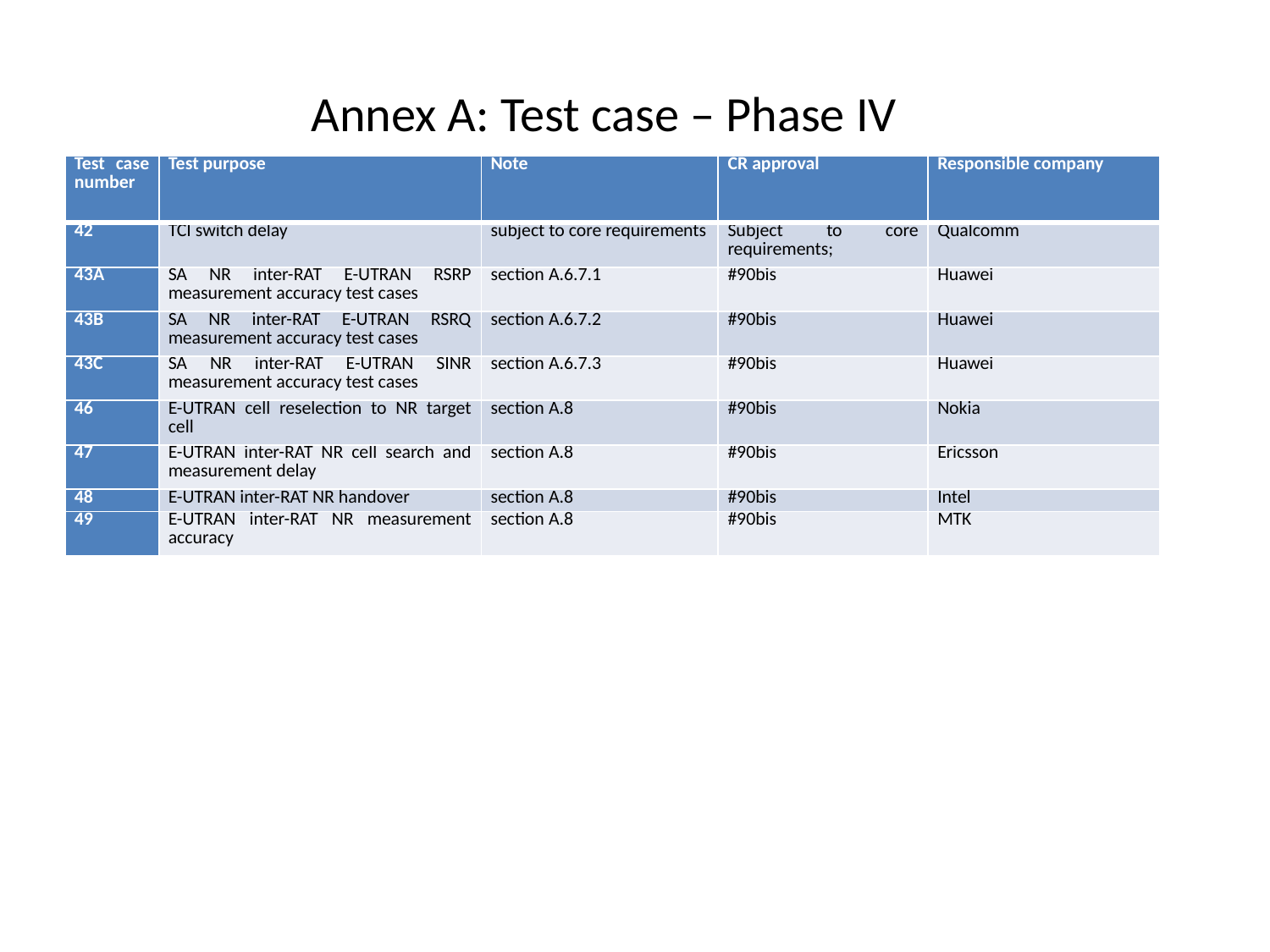

Annex A: Test case – Phase IV
| Test case number | Test purpose | Note | CR approval | Responsible company |
| --- | --- | --- | --- | --- |
| 42 | TCI switch delay | subject to core requirements | Subject to core requirements; | Qualcomm |
| 43A | SA NR inter-RAT E-UTRAN RSRP measurement accuracy test cases | section A.6.7.1 | #90bis | Huawei |
| 43B | SA NR inter-RAT E-UTRAN RSRQ measurement accuracy test cases | section A.6.7.2 | #90bis | Huawei |
| 43C | SA NR inter-RAT E-UTRAN SINR measurement accuracy test cases | section A.6.7.3 | #90bis | Huawei |
| 46 | E-UTRAN cell reselection to NR target cell | section A.8 | #90bis | Nokia |
| 47 | E-UTRAN inter-RAT NR cell search and measurement delay | section A.8 | #90bis | Ericsson |
| 48 | E-UTRAN inter-RAT NR handover | section A.8 | #90bis | Intel |
| 49 | E-UTRAN inter-RAT NR measurement accuracy | section A.8 | #90bis | MTK |